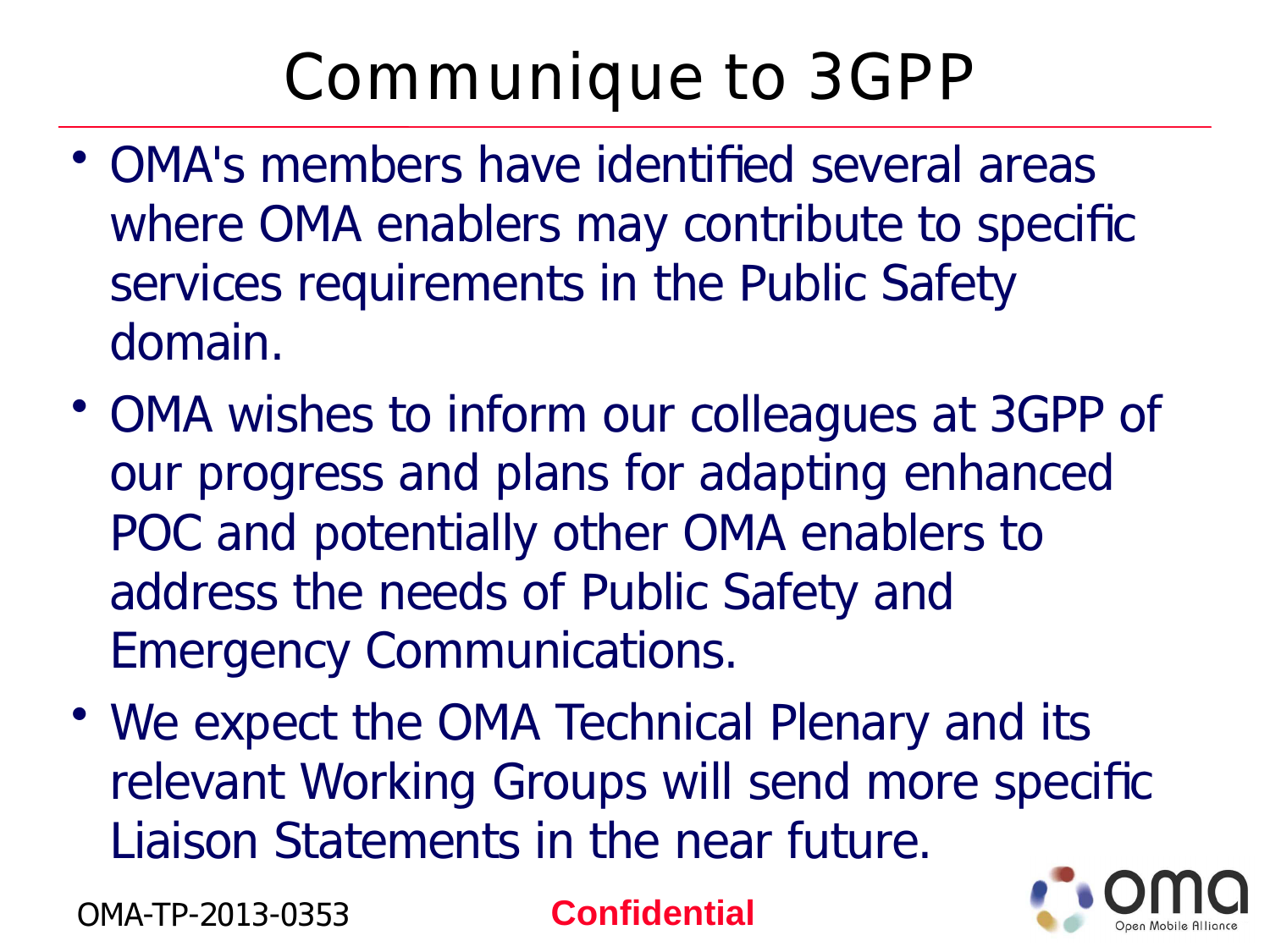

# Communique to 3GPP
OMA's members have identified several areas where OMA enablers may contribute to specific services requirements in the Public Safety domain.
OMA wishes to inform our colleagues at 3GPP of our progress and plans for adapting enhanced POC and potentially other OMA enablers to address the needs of Public Safety and Emergency Communications.
We expect the OMA Technical Plenary and its relevant Working Groups will send more specific Liaison Statements in the near future.